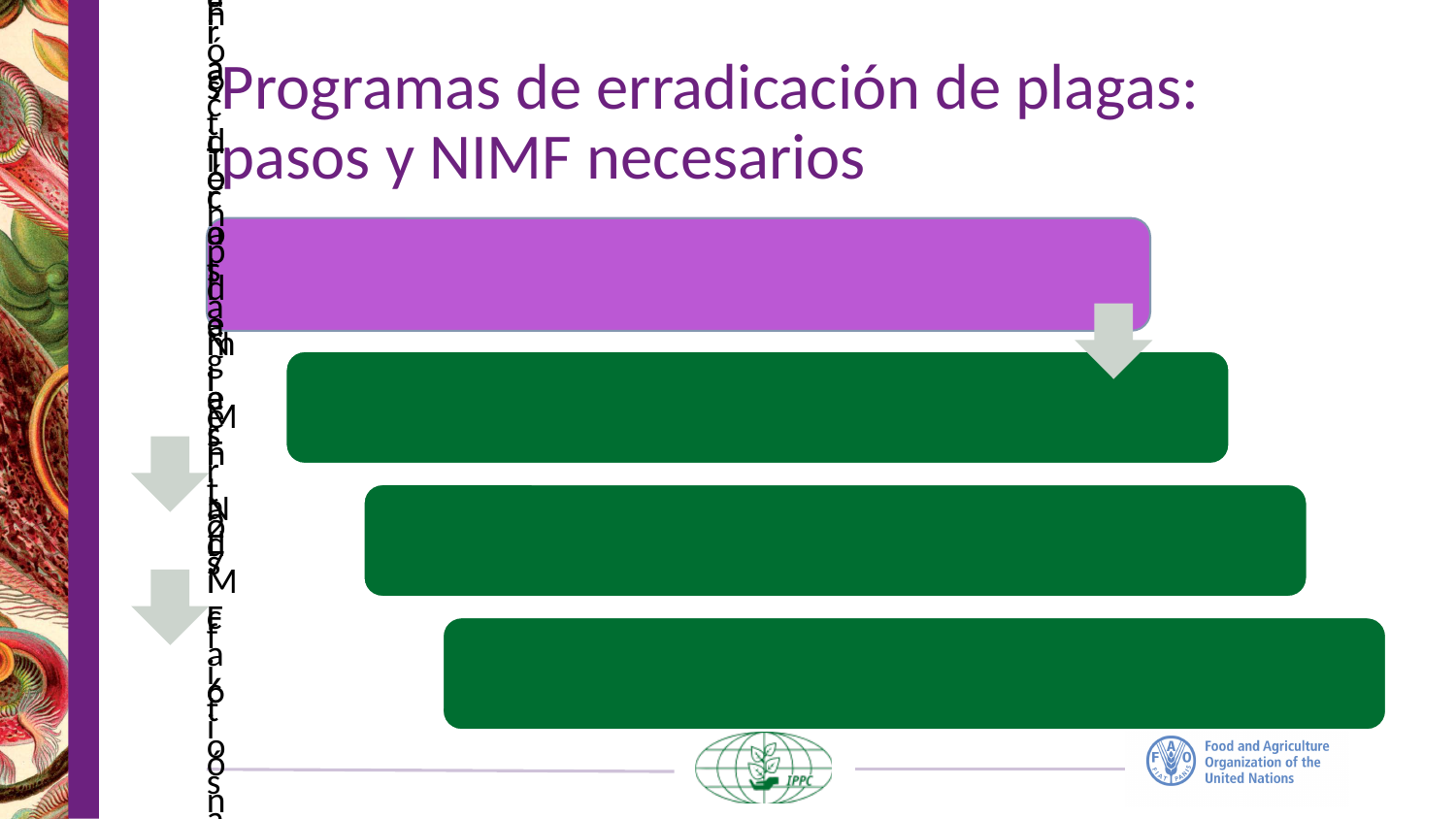

# Programas de erradicación de plagas: pasos y NIMF necesarios